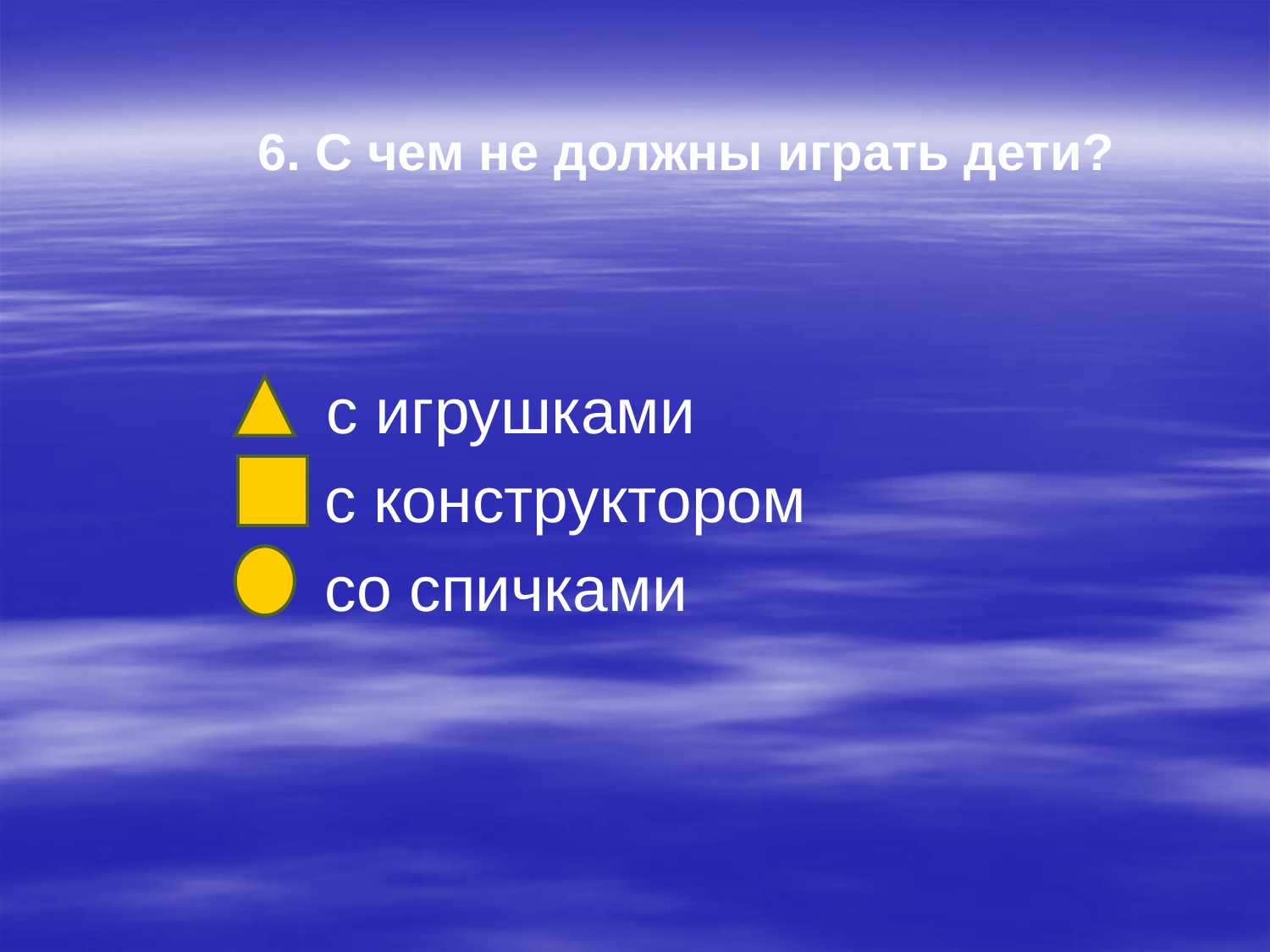

6. С чем не должны играть дети?
        с игрушками
       с конструктором
       со спичками